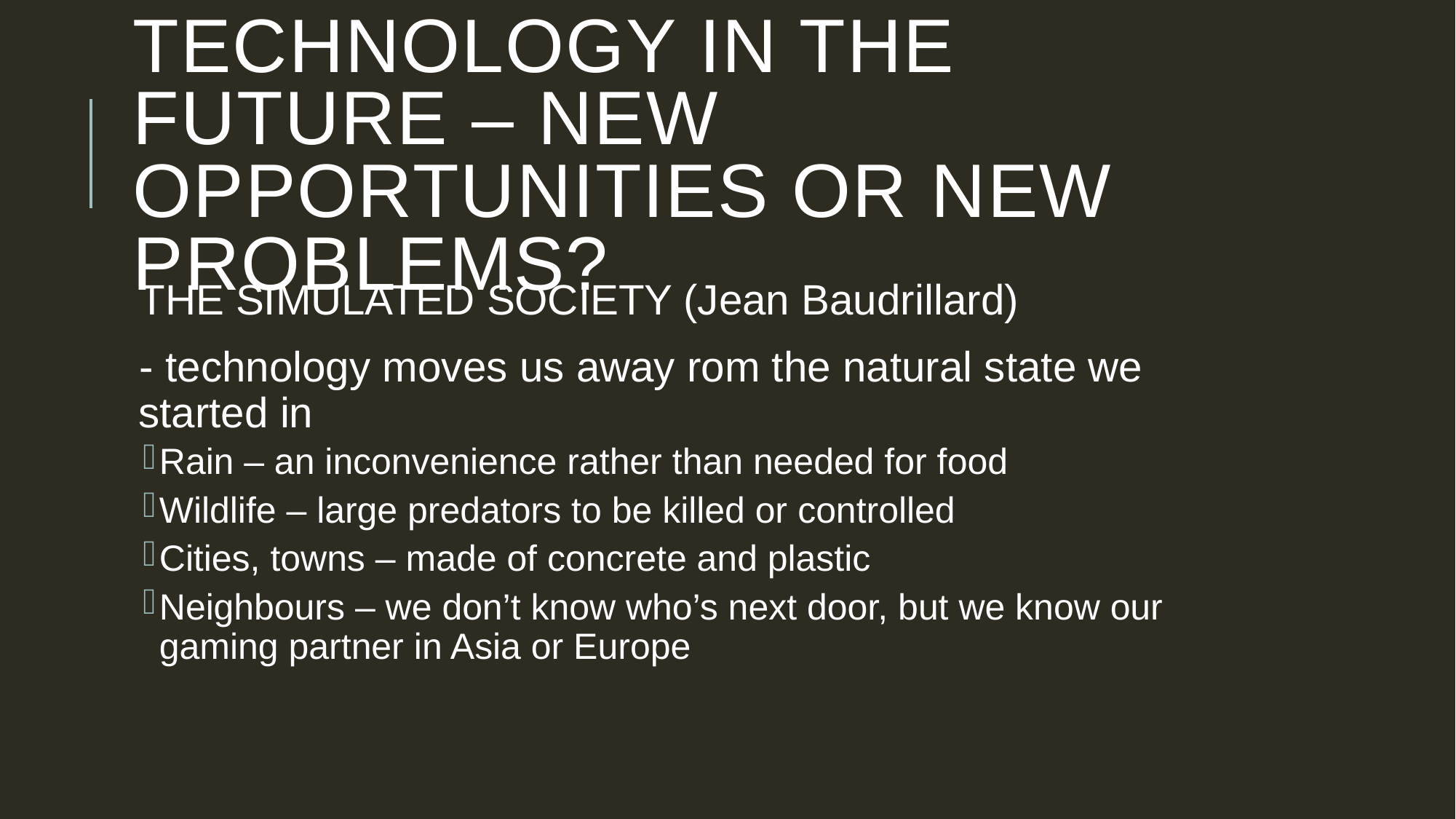

# Technology in the future – new opportunities or new problems?
THE SIMULATED SOCIETY (Jean Baudrillard)
- technology moves us away rom the natural state we started in
Rain – an inconvenience rather than needed for food
Wildlife – large predators to be killed or controlled
Cities, towns – made of concrete and plastic
Neighbours – we don’t know who’s next door, but we know our gaming partner in Asia or Europe